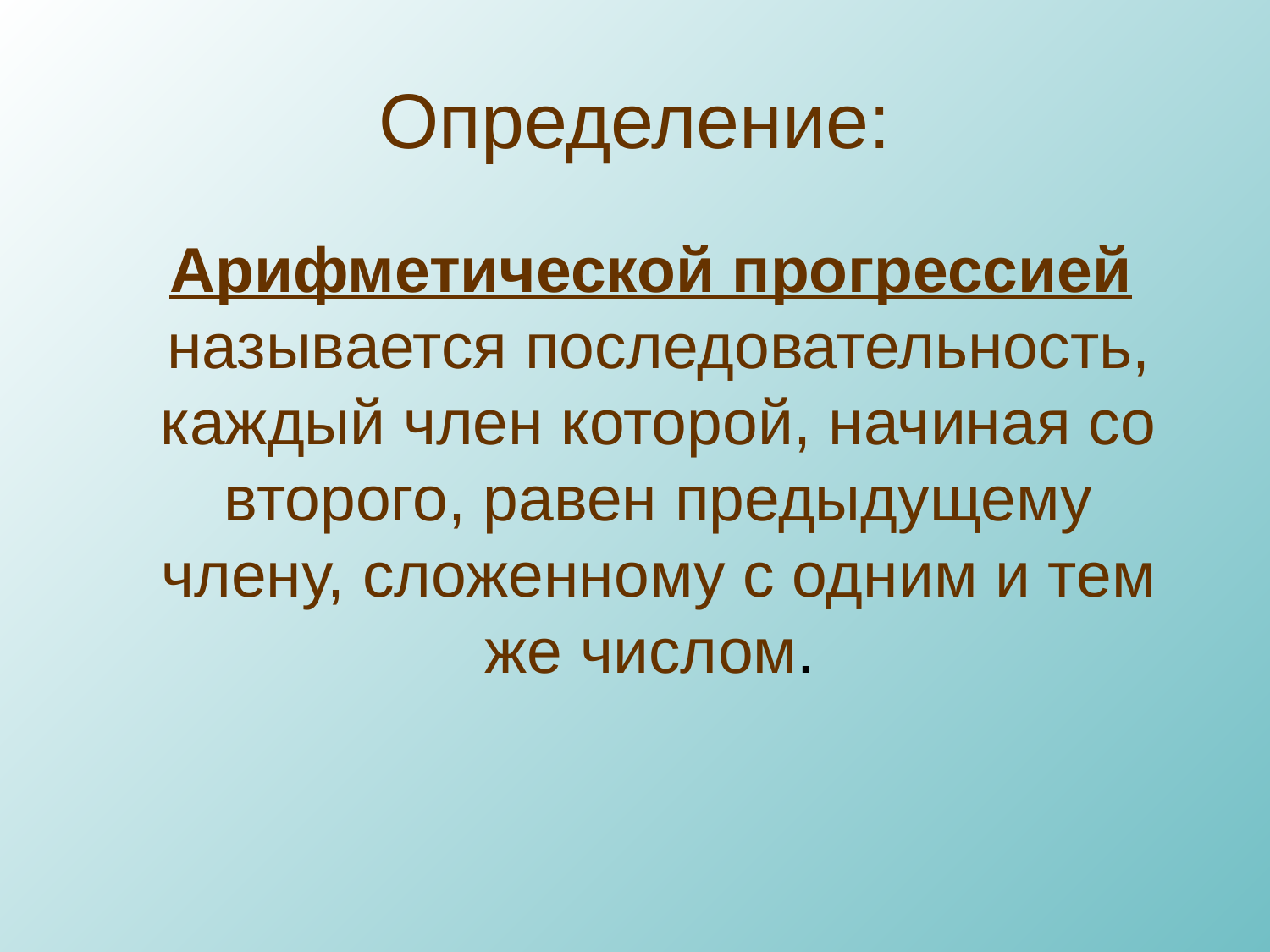

# Определение:
  Арифметической прогрессией называется последовательность, каждый член которой, начиная со второго, равен предыдущему члену, сложенному с одним и тем же числом.